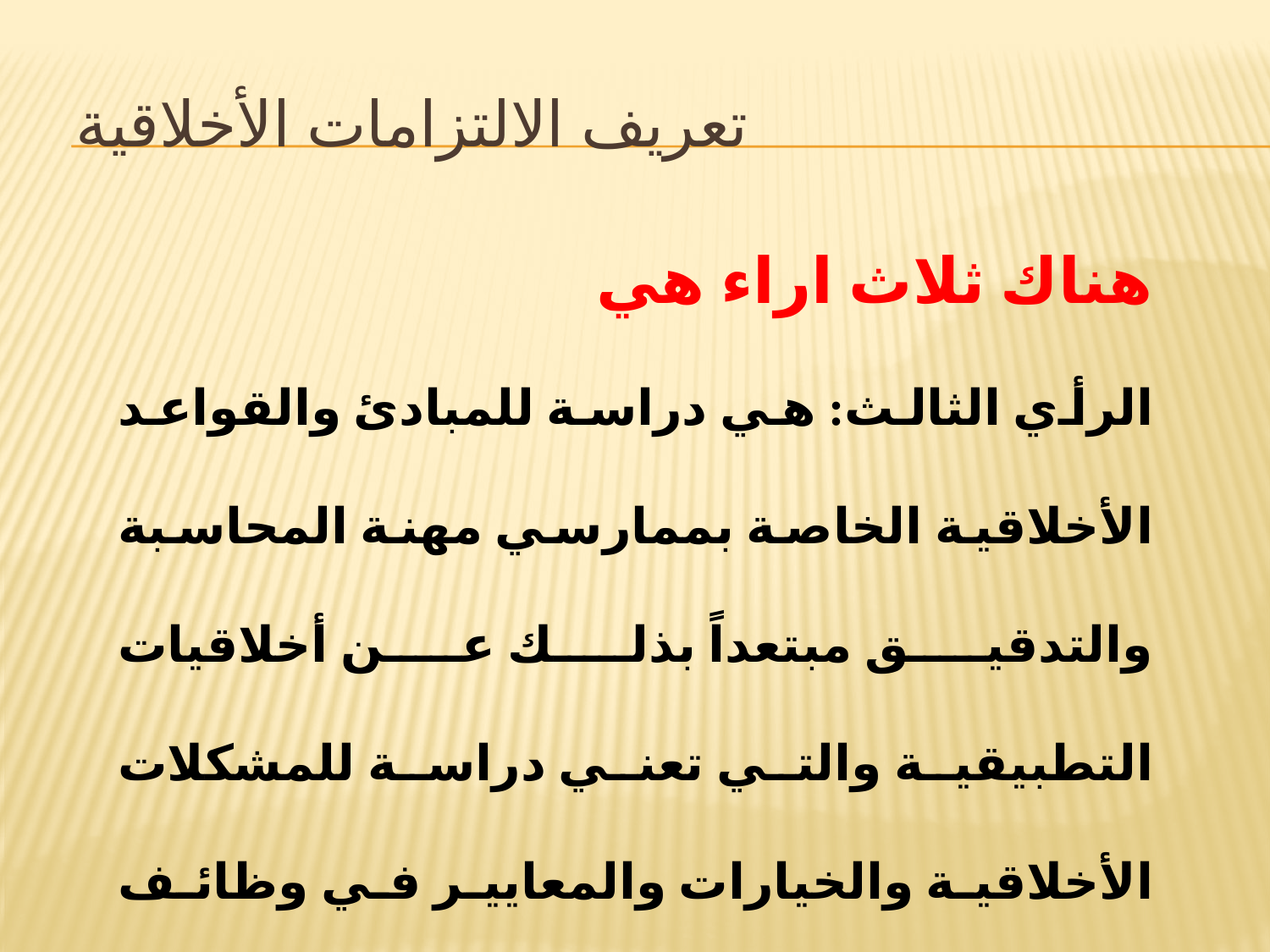

# تعريف الالتزامات الأخلاقية
هناك ثلاث اراء هي
الرأي الثالث: هي دراسة للمبادئ والقواعد الأخلاقية الخاصة بممارسي مهنة المحاسبة والتدقيق مبتعداً بذلك عن أخلاقيات التطبيقية والتي تعني دراسة للمشكلات الأخلاقية والخيارات والمعايير في وظائف ومهن معينة ومواقف عينة محددة وكيفية تطبيق النظريات والمفاهيم القيمة في سياقات معينة